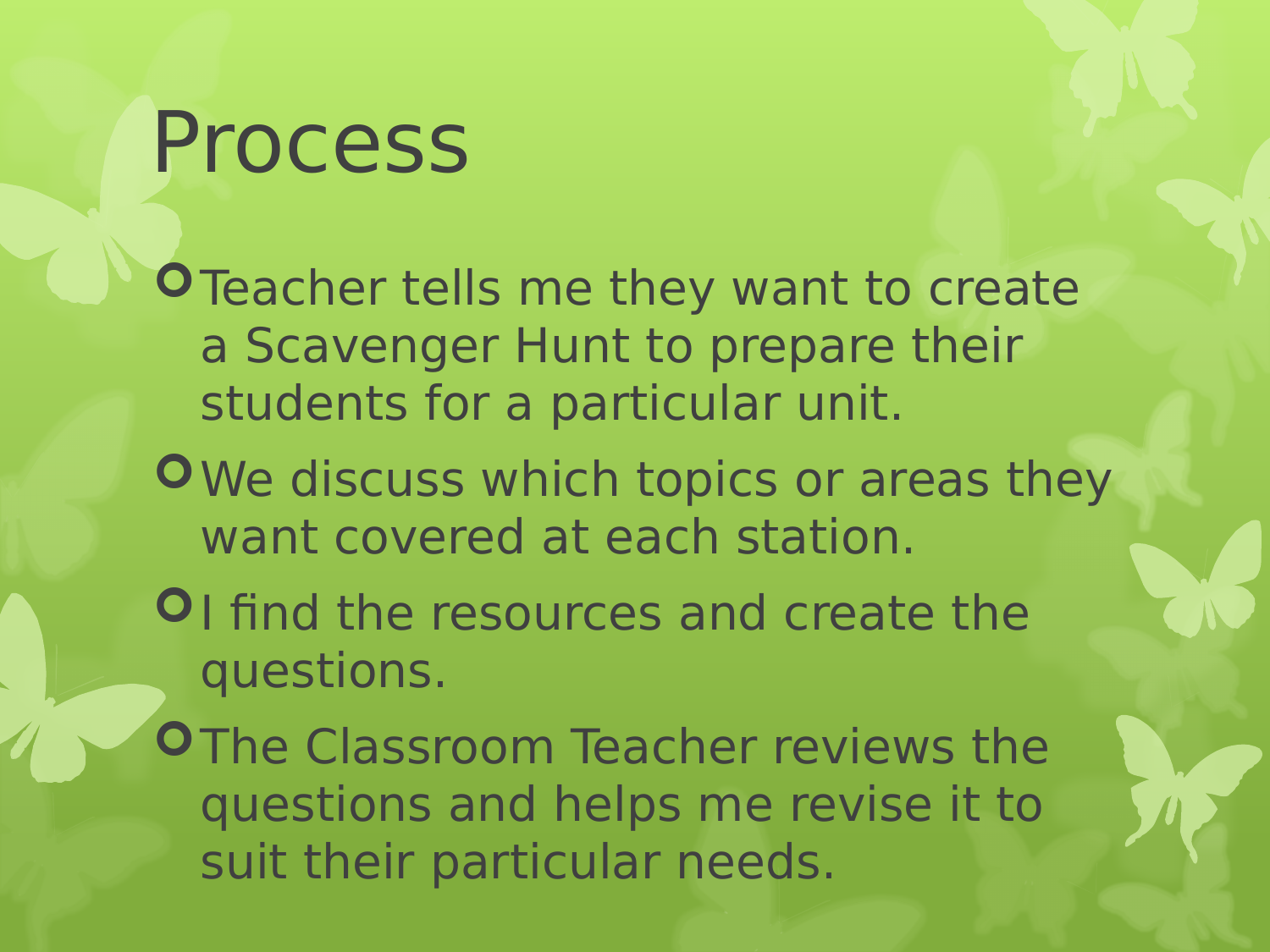

# Process
Teacher tells me they want to create a Scavenger Hunt to prepare their students for a particular unit.
We discuss which topics or areas they want covered at each station.
I find the resources and create the questions.
The Classroom Teacher reviews the questions and helps me revise it to suit their particular needs.